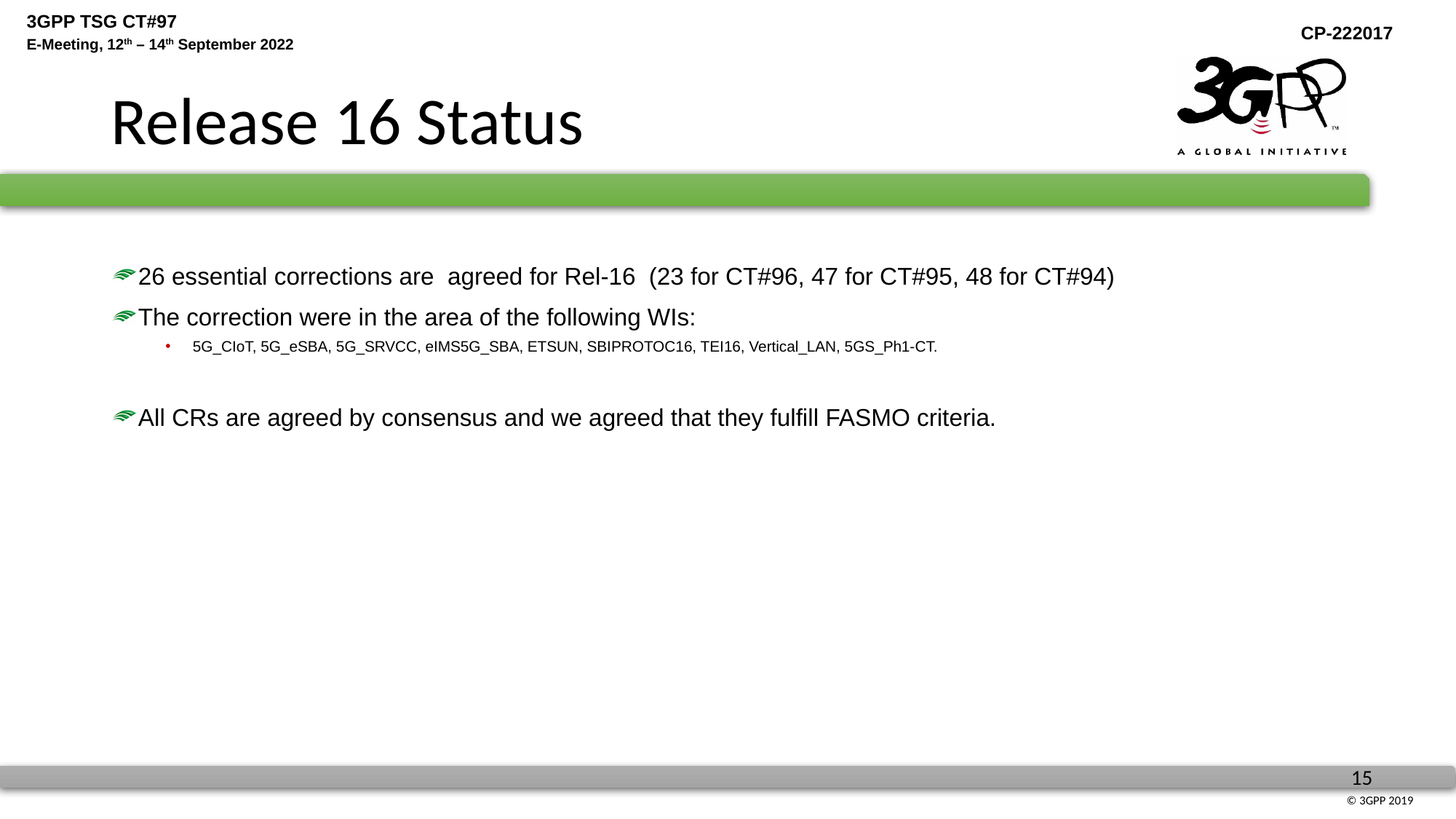

# Release 16 Status
26 essential corrections are  agreed for Rel-16  (23 for CT#96, 47 for CT#95, 48 for CT#94)
The correction were in the area of the following WIs:
5G_CIoT, 5G_eSBA, 5G_SRVCC, eIMS5G_SBA, ETSUN, SBIPROTOC16, TEI16, Vertical_LAN, 5GS_Ph1-CT.

All CRs are agreed by consensus and we agreed that they fulfill FASMO criteria.